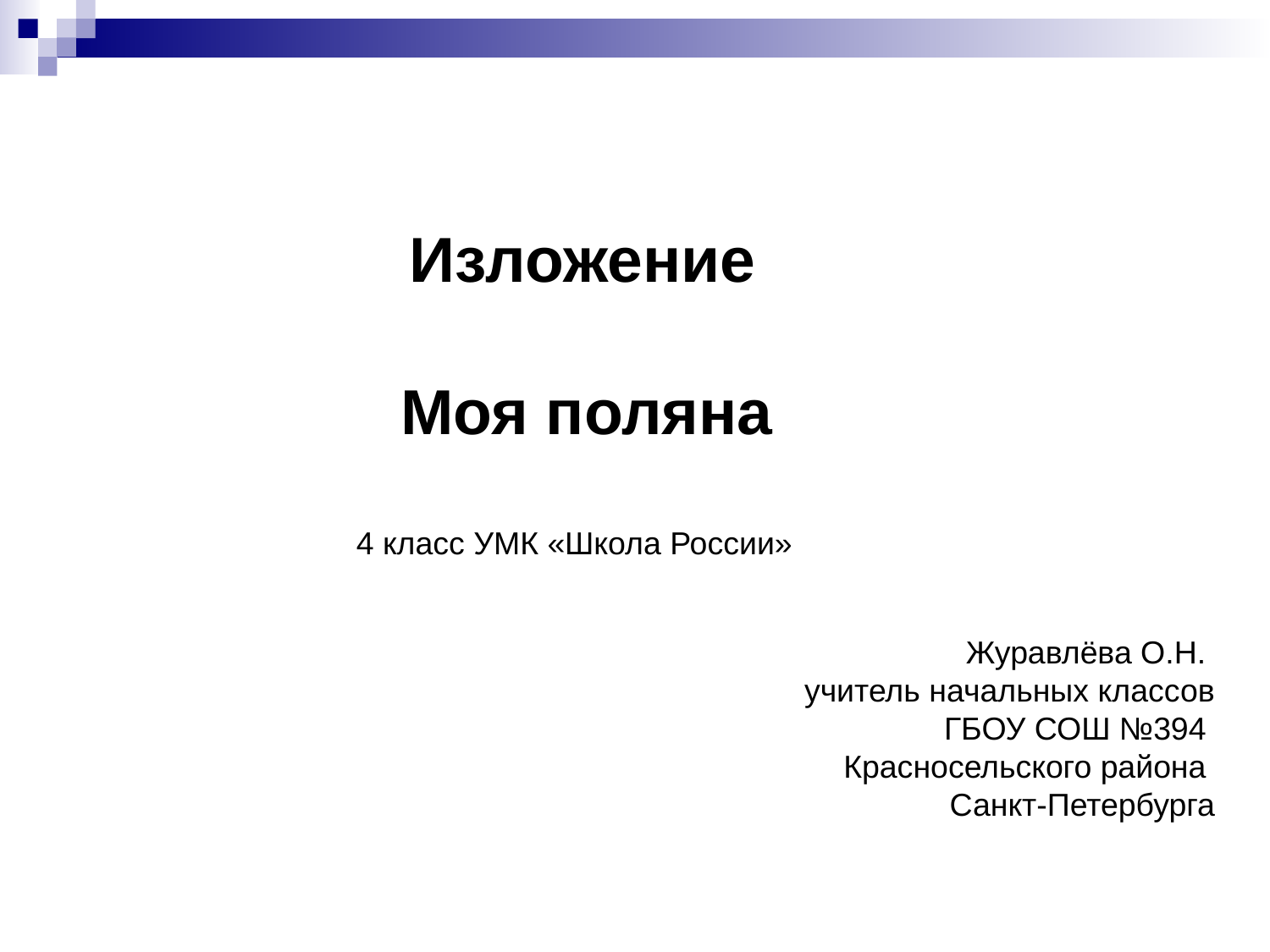

Изложение

      Моя поляна

 4 класс УМК «Школа России»
Журавлёва О.Н.
учитель начальных классов
ГБОУ СОШ №394
Красносельского района
Санкт-Петербурга